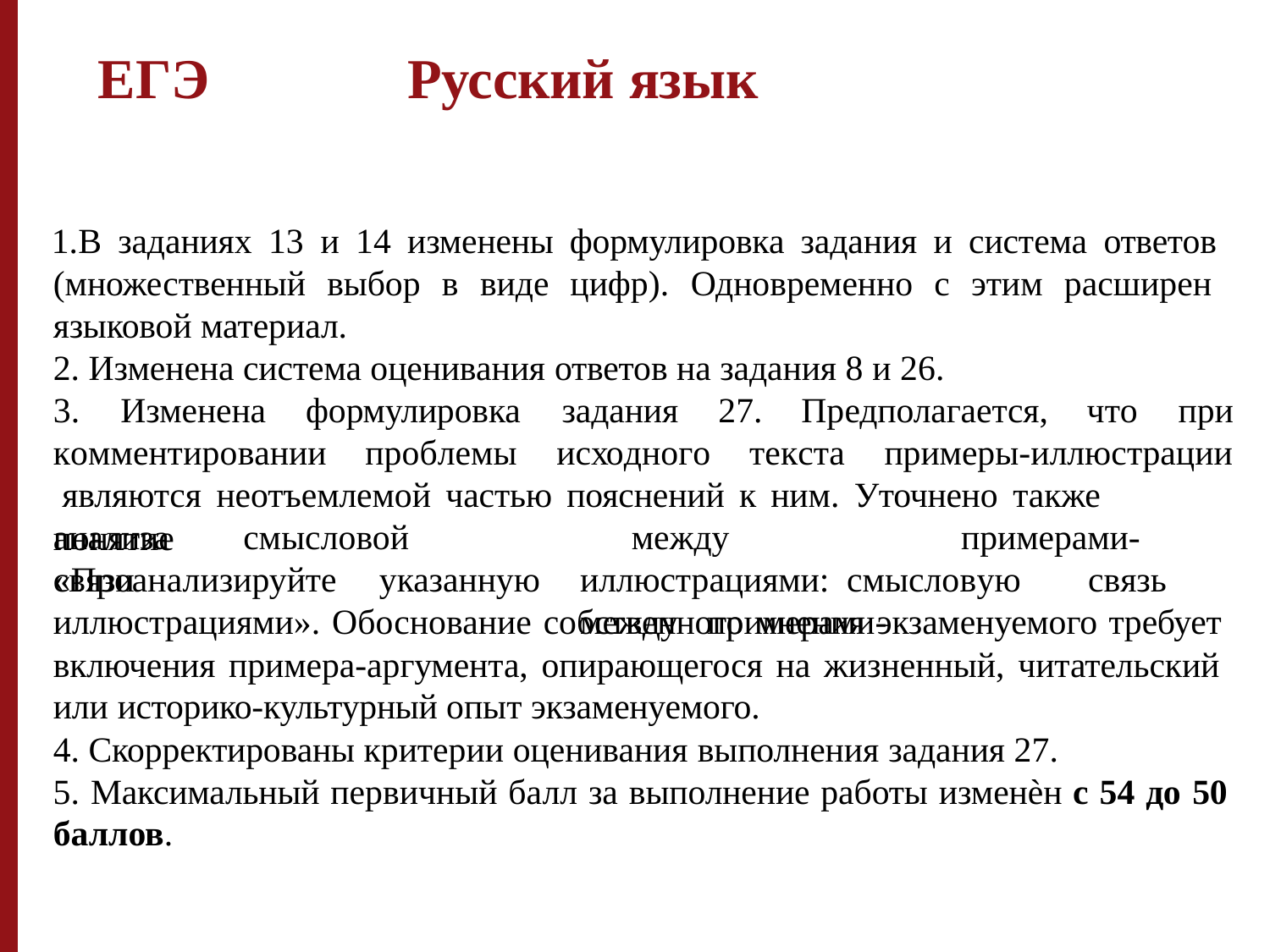

# ЕГЭ
Русский язык
В заданиях 13 и 14 изменены формулировка задания и система ответов  (множественный выбор в виде цифр). Одновременно с этим расширен  языковой материал.
Изменена система оценивания ответов на задания 8 и 26.
3.	Изменена	формулировка	задания	27.	Предполагается,
что	при
комментировании	проблемы	исходного	текста	примеры-иллюстрации  являются неотъемлемой частью пояснений к ним. Уточнено также понятие
анализа	смысловой	связи
между		примерами-иллюстрациями:  смысловую	связь	между	примерами-
«Проанализируйте	указанную
иллюстрациями». Обоснование собственного мнения экзаменуемого требует  включения примера-аргумента, опирающегося на жизненный, читательский  или историко-культурный опыт экзаменуемого.
Скорректированы критерии оценивания выполнения задания 27.
Максимальный первичный балл за выполнение работы изменѐн с 54 до 50
баллов.